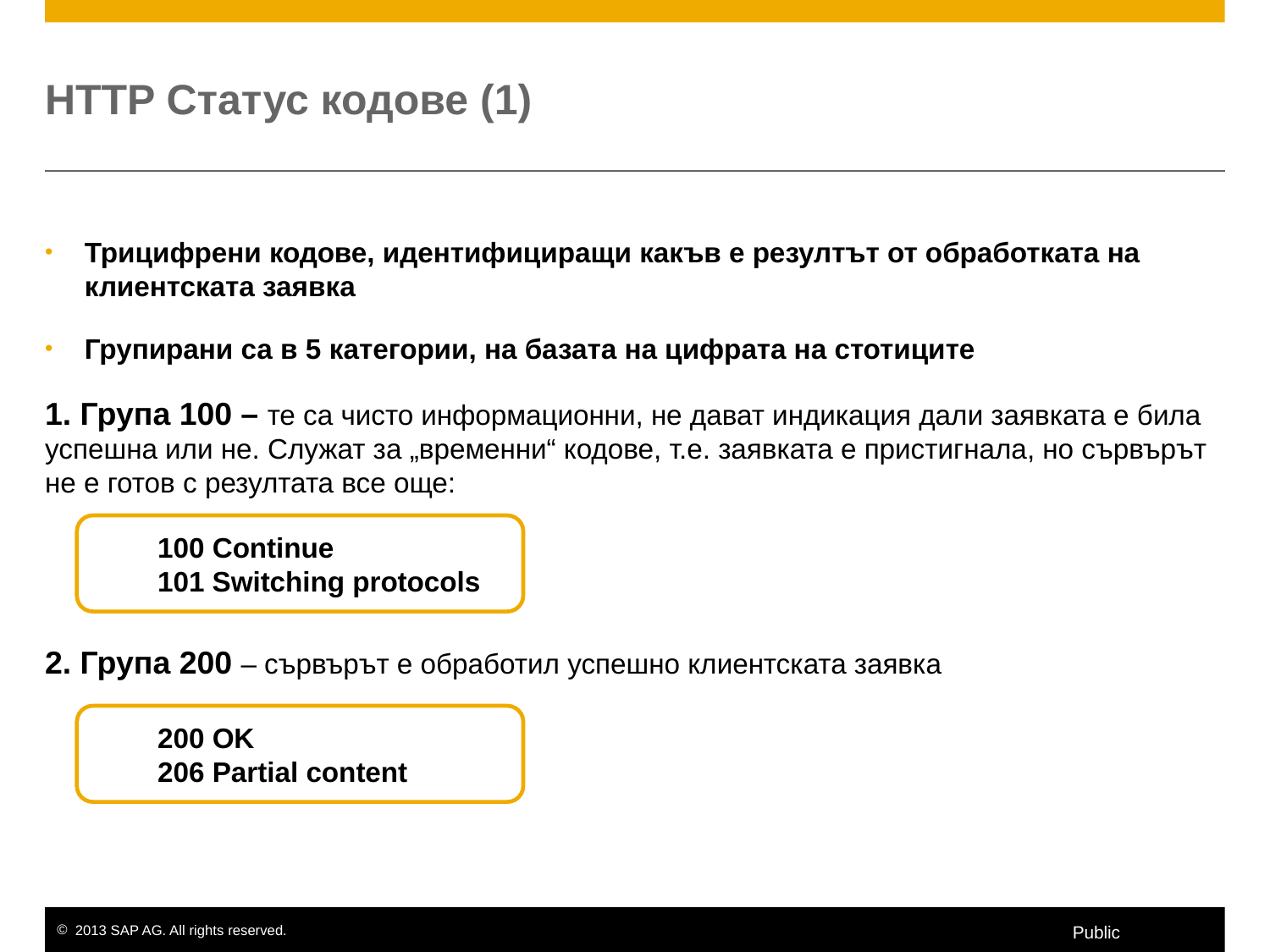

# HTTP Статус кодове (1)
Трицифрени кодове, идентифициращи какъв е резултът от обработката на клиентската заявка
Групирани са в 5 категории, на базата на цифрата на стотиците
1. Група 100 – те са чисто информационни, не дават индикация дали заявката е била успешна или не. Служат за „временни“ кодове, т.е. заявката е пристигнала, но сървърът не е готов с резултата все още:

2. Група 200 – сървърът е обработил успешно клиентската заявка

100 Continue
101 Switching protocols
200 OK
206 Partial content